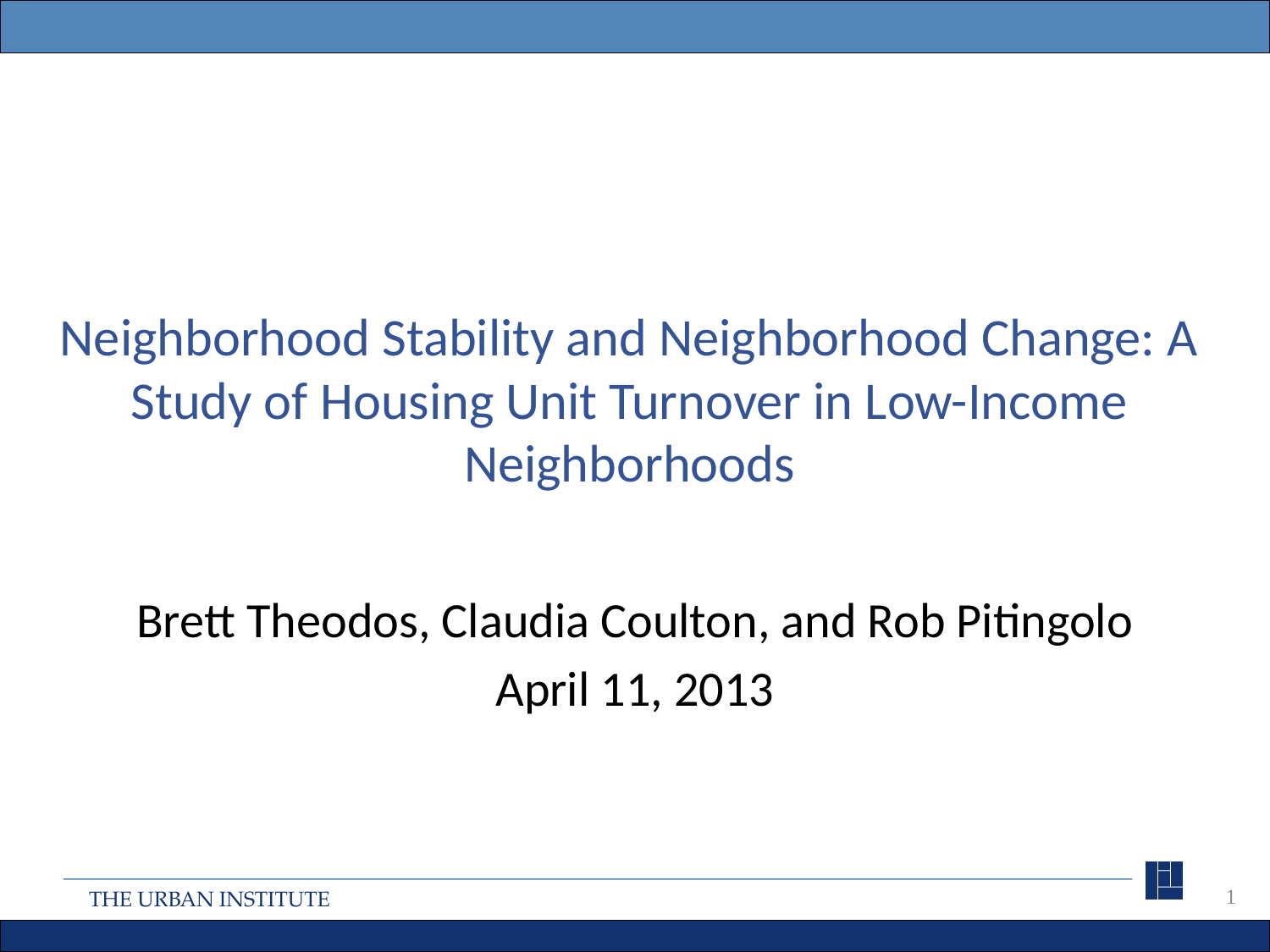

# Neighborhood Stability and Neighborhood Change: A Study of Housing Unit Turnover in Low-Income Neighborhoods
Brett Theodos, Claudia Coulton, and Rob Pitingolo
April 11, 2013
1